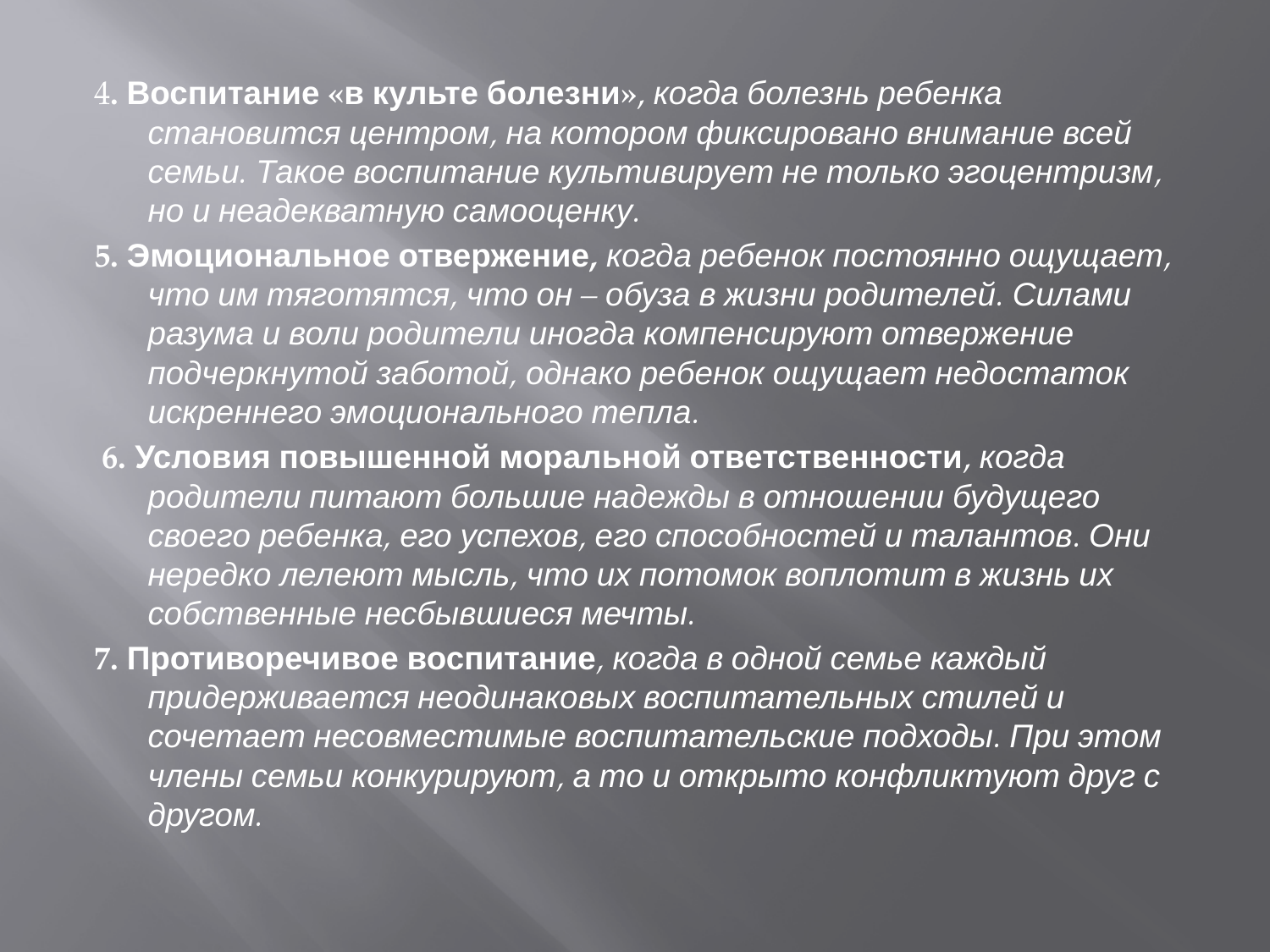

4. Воспитание «в культе болезни», когда болезнь ребенка становится центром, на котором фиксировано внимание всей семьи. Такое воспитание культивирует не только эгоцентризм, но и неадекватную самооценку.
5. Эмоциональное отвержение, когда ребенок постоянно ощущает, что им тяготятся, что он – обуза в жизни родителей. Силами разума и воли родители иногда компенсируют отвержение подчеркнутой заботой, однако ребенок ощущает недостаток искреннего эмоционального тепла.
 6. Условия повышенной моральной ответственности, когда родители питают большие надежды в отношении будущего своего ребенка, его успехов, его способностей и талантов. Они нередко лелеют мысль, что их потомок воплотит в жизнь их собственные несбывшиеся мечты.
7. Противоречивое воспитание, когда в одной семье каждый придерживается неодинаковых воспитательных стилей и сочетает несовместимые воспитательские подходы. При этом члены семьи конкурируют, а то и открыто конфликтуют друг с другом.